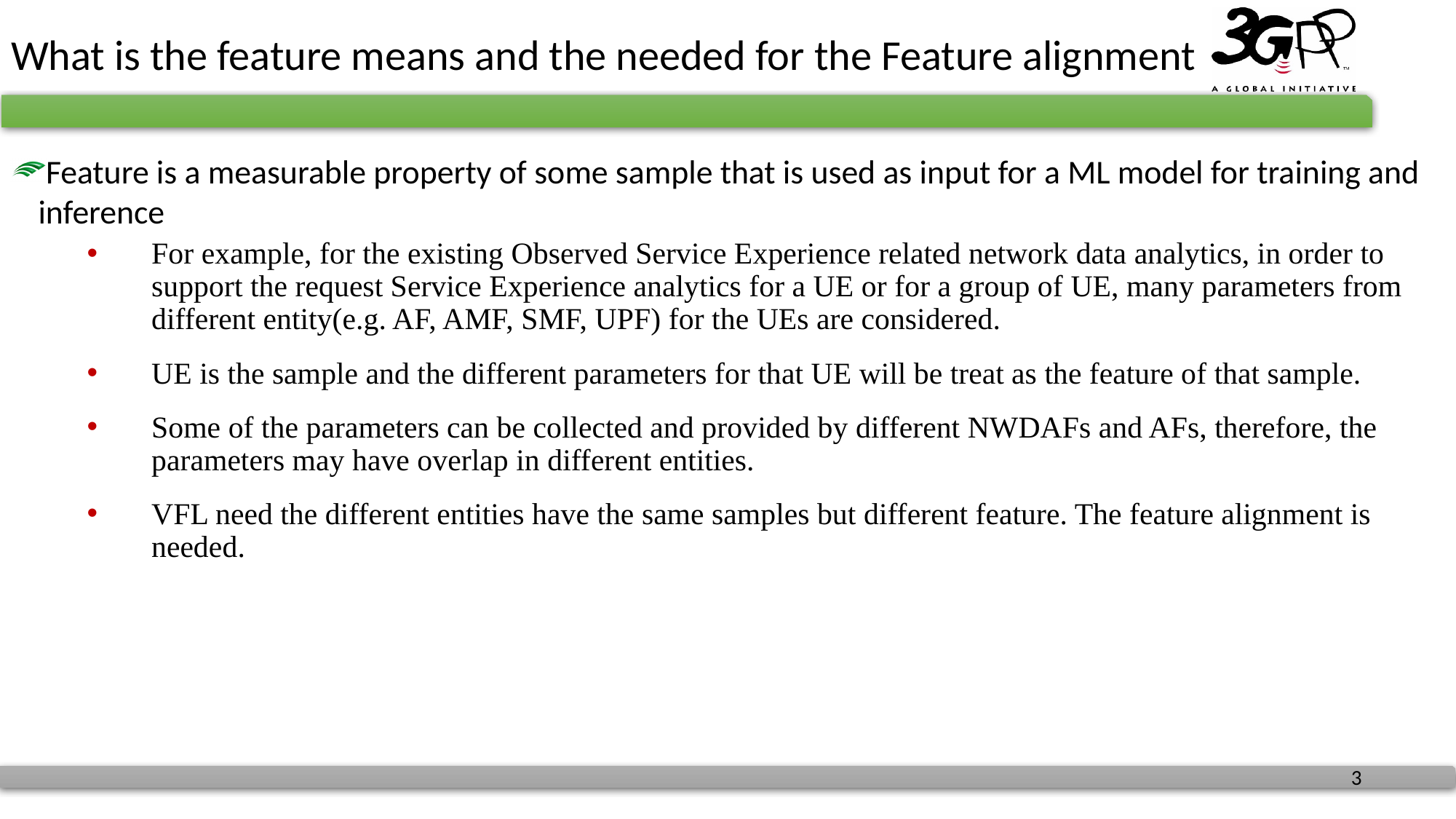

# What is the feature means and the needed for the Feature alignment
Feature is a measurable property of some sample that is used as input for a ML model for training and inference
For example, for the existing Observed Service Experience related network data analytics, in order to support the request Service Experience analytics for a UE or for a group of UE, many parameters from different entity(e.g. AF, AMF, SMF, UPF) for the UEs are considered.
UE is the sample and the different parameters for that UE will be treat as the feature of that sample.
Some of the parameters can be collected and provided by different NWDAFs and AFs, therefore, the parameters may have overlap in different entities.
VFL need the different entities have the same samples but different feature. The feature alignment is needed.